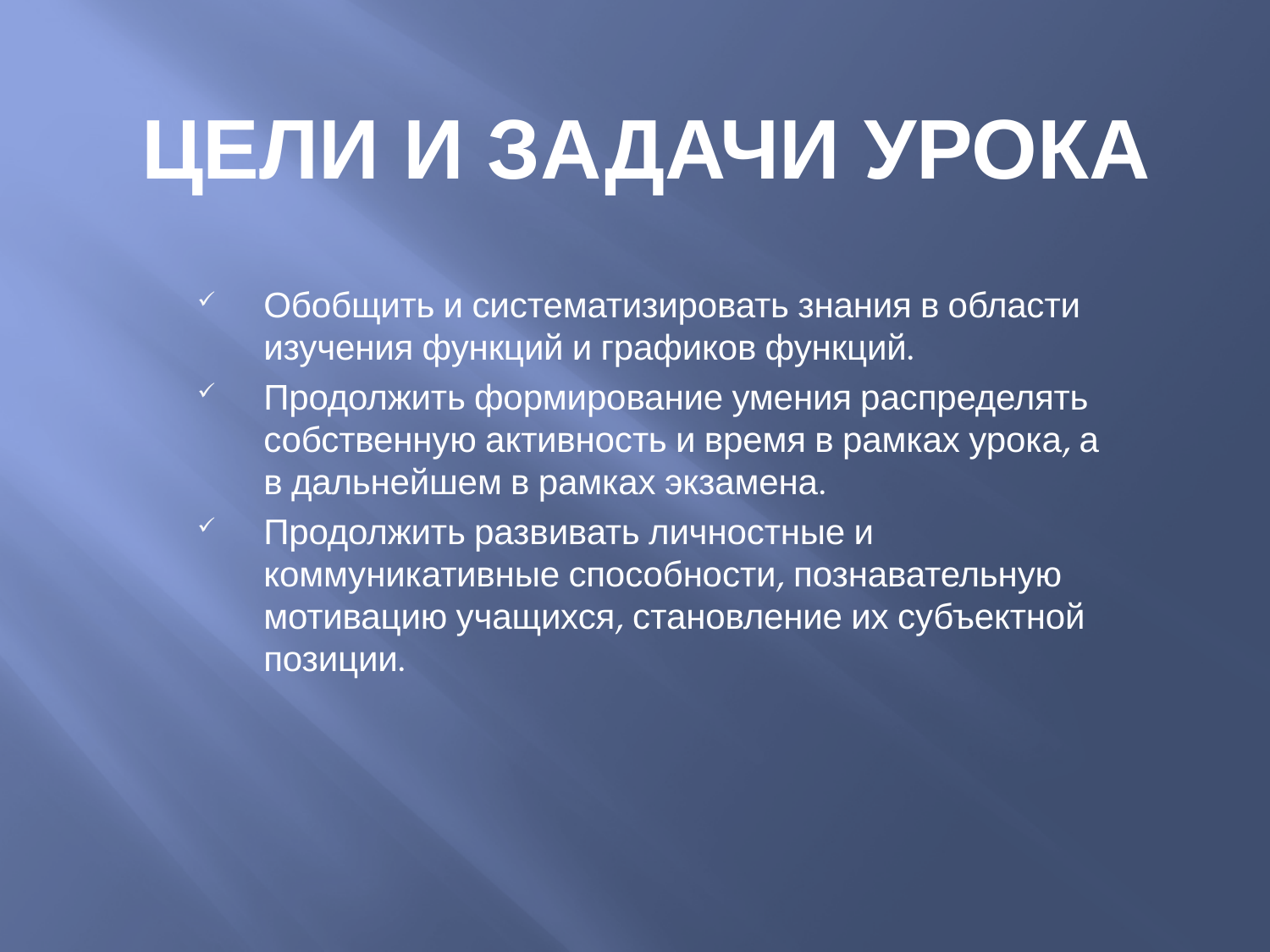

# Цели и задачи урока
Обобщить и систематизировать знания в области изучения функций и графиков функций.
Продолжить формирование умения распределять собственную активность и время в рамках урока, а в дальнейшем в рамках экзамена.
Продолжить развивать личностные и коммуникативные способности, познавательную мотивацию учащихся, становление их субъектной позиции.